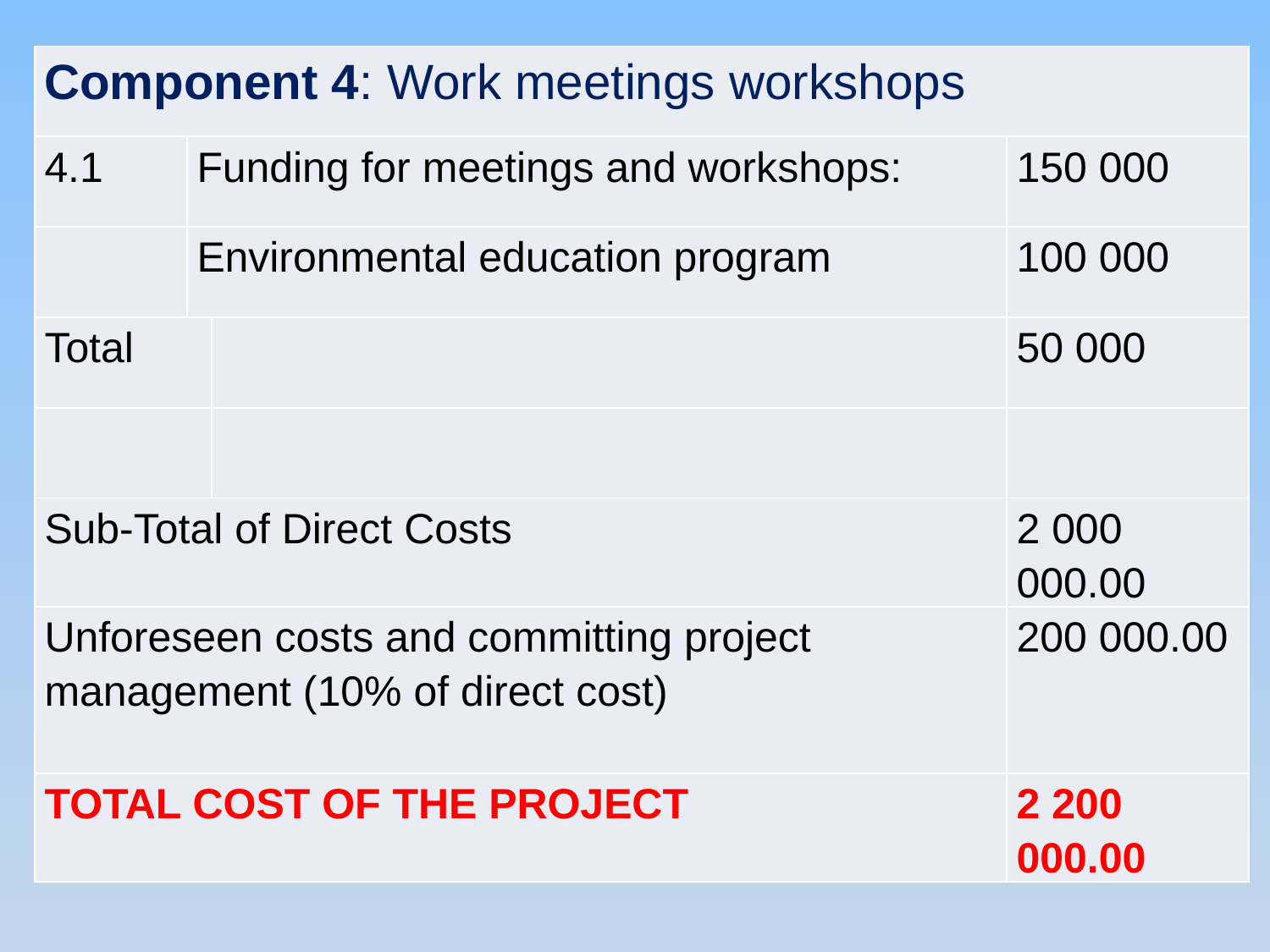

| Component 4: Work meetings workshops |  |  |  |
| --- | --- | --- | --- |
| 4.1 | Funding for meetings and workshops: |  | 150 000 |
|  | Environmental education program |  | 100 000 |
| Total |  |  | 50 000 |
|  |  |  |  |
| Sub‐Total of Direct Costs |  |  | 2 000 000.00 |
| Unforeseen costs and committing project management (10% of direct cost) |  |  | 200 000.00 |
| TOTAL COST OF THE PROJECT |  |  | 2 200 000.00 |